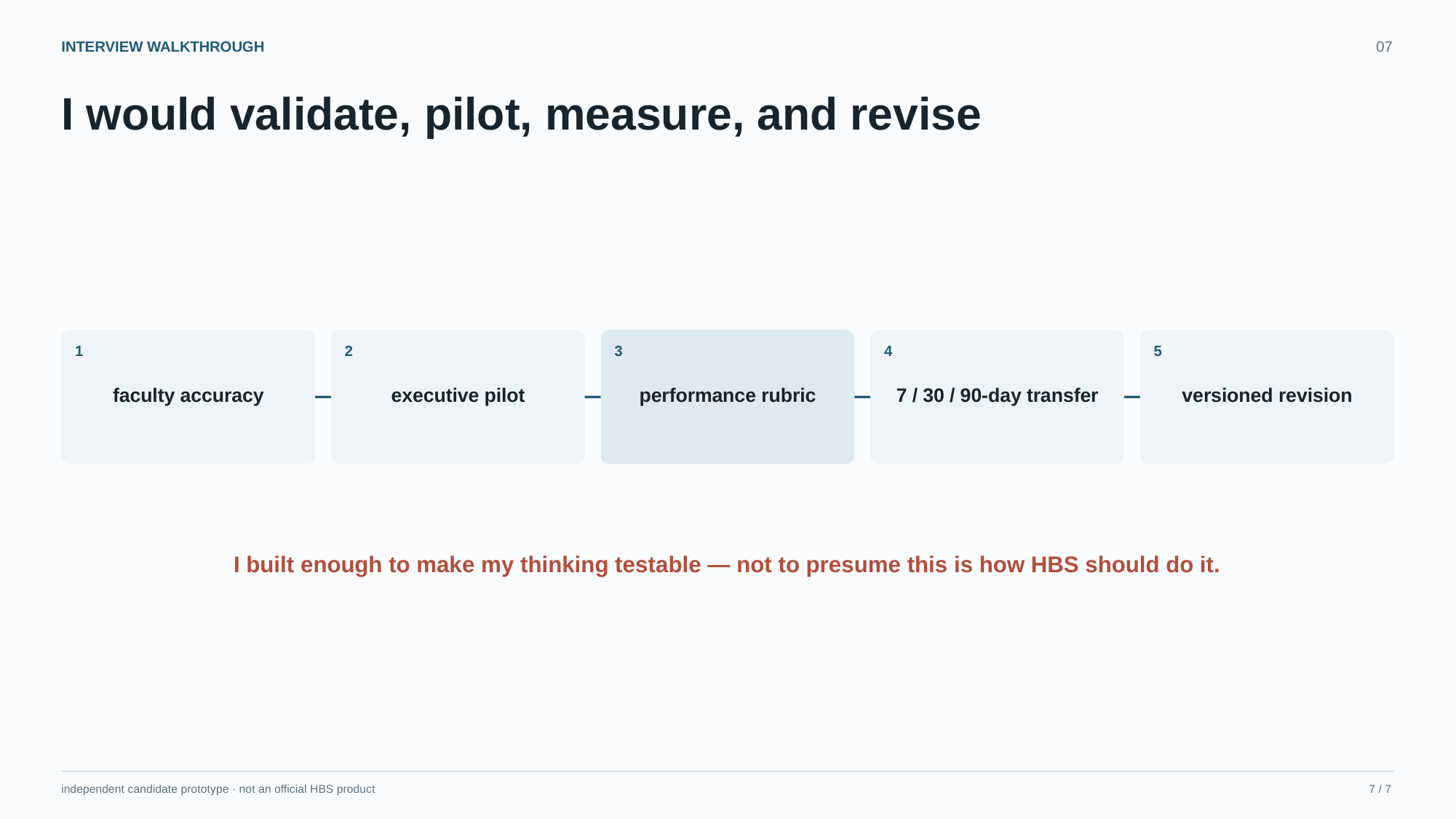

INTERVIEW WALKTHROUGH
07
I would validate, pilot, measure, and revise

1
2
3
4
5
faculty accuracy
executive pilot
performance rubric
7 / 30 / 90-day transfer
versioned revision
I built enough to make my thinking testable — not to presume this is how HBS should do it.
independent candidate prototype · not an official HBS product
7 / 7